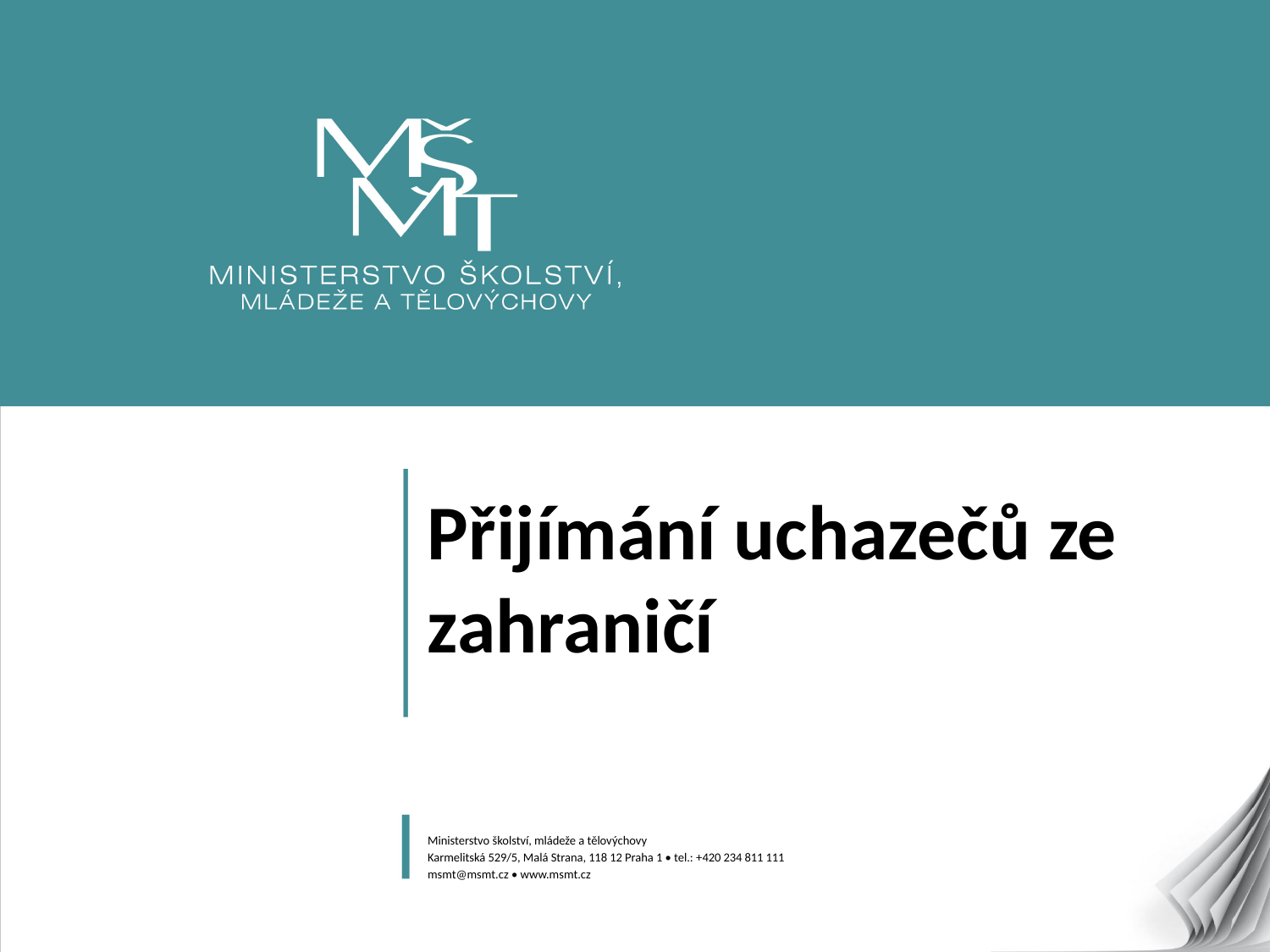

# Přijímání uchazečů ze zahraničí
Ministerstvo školství, mládeže a tělovýchovy
Karmelitská 529/5, Malá Strana, 118 12 Praha 1 • tel.: +420 234 811 111
msmt@msmt.cz • www.msmt.cz